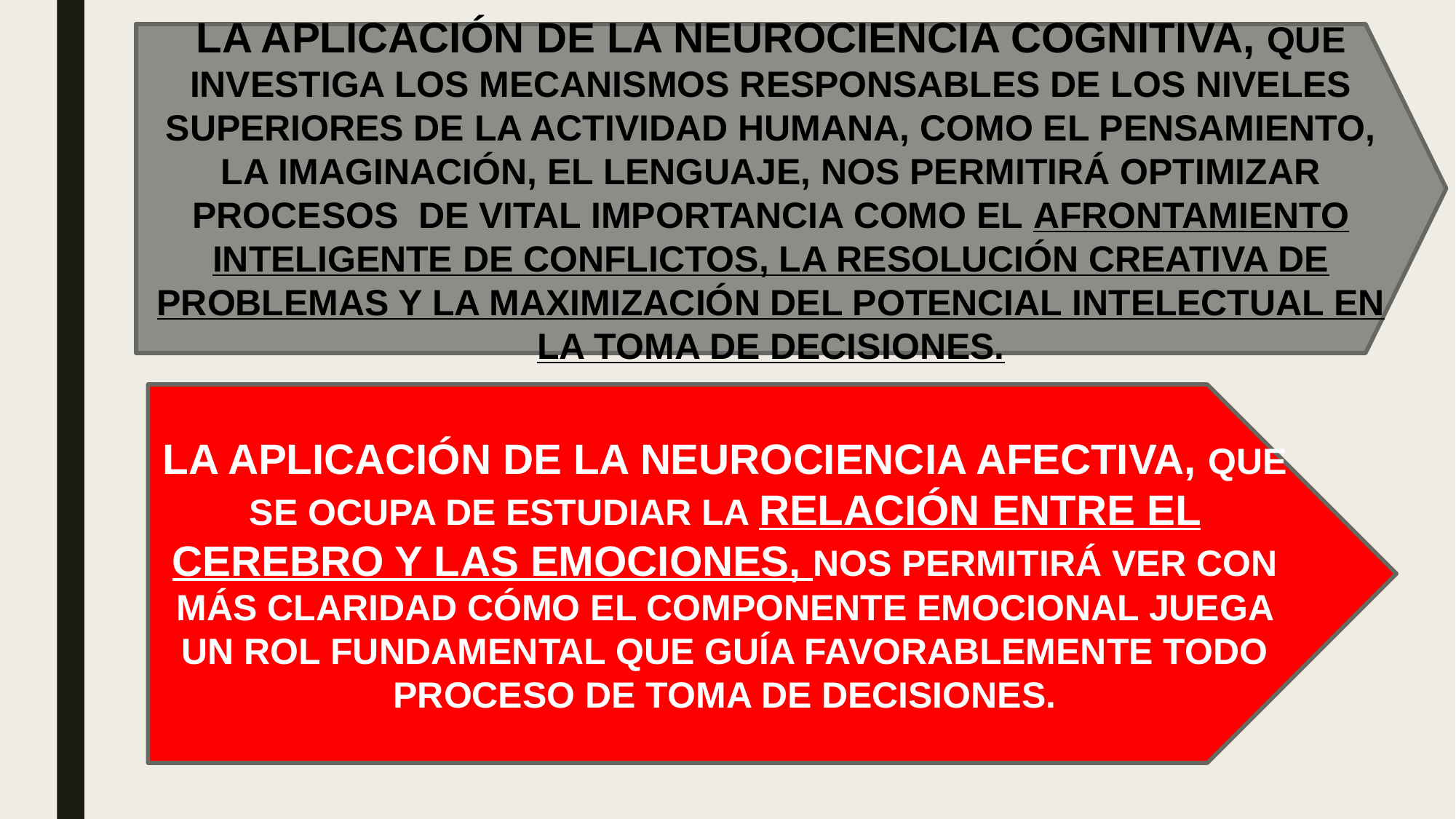

LA APLICACIÓN DE LA NEUROCIENCIA COGNITIVA, QUE INVESTIGA LOS MECANISMOS RESPONSABLES DE LOS NIVELES SUPERIORES DE LA ACTIVIDAD HUMANA, COMO EL PENSAMIENTO, LA IMAGINACIÓN, EL LENGUAJE, NOS PERMITIRÁ OPTIMIZAR PROCESOS  DE VITAL IMPORTANCIA COMO EL AFRONTAMIENTO INTELIGENTE DE CONFLICTOS, LA RESOLUCIÓN CREATIVA DE PROBLEMAS Y LA MAXIMIZACIÓN DEL POTENCIAL INTELECTUAL EN LA TOMA DE DECISIONES.
LA APLICACIÓN DE LA NEUROCIENCIA AFECTIVA, QUE SE OCUPA DE ESTUDIAR LA RELACIÓN ENTRE EL CEREBRO Y LAS EMOCIONES, NOS PERMITIRÁ VER CON MÁS CLARIDAD CÓMO EL COMPONENTE EMOCIONAL JUEGA UN ROL FUNDAMENTAL QUE GUÍA FAVORABLEMENTE TODO PROCESO DE TOMA DE DECISIONES.